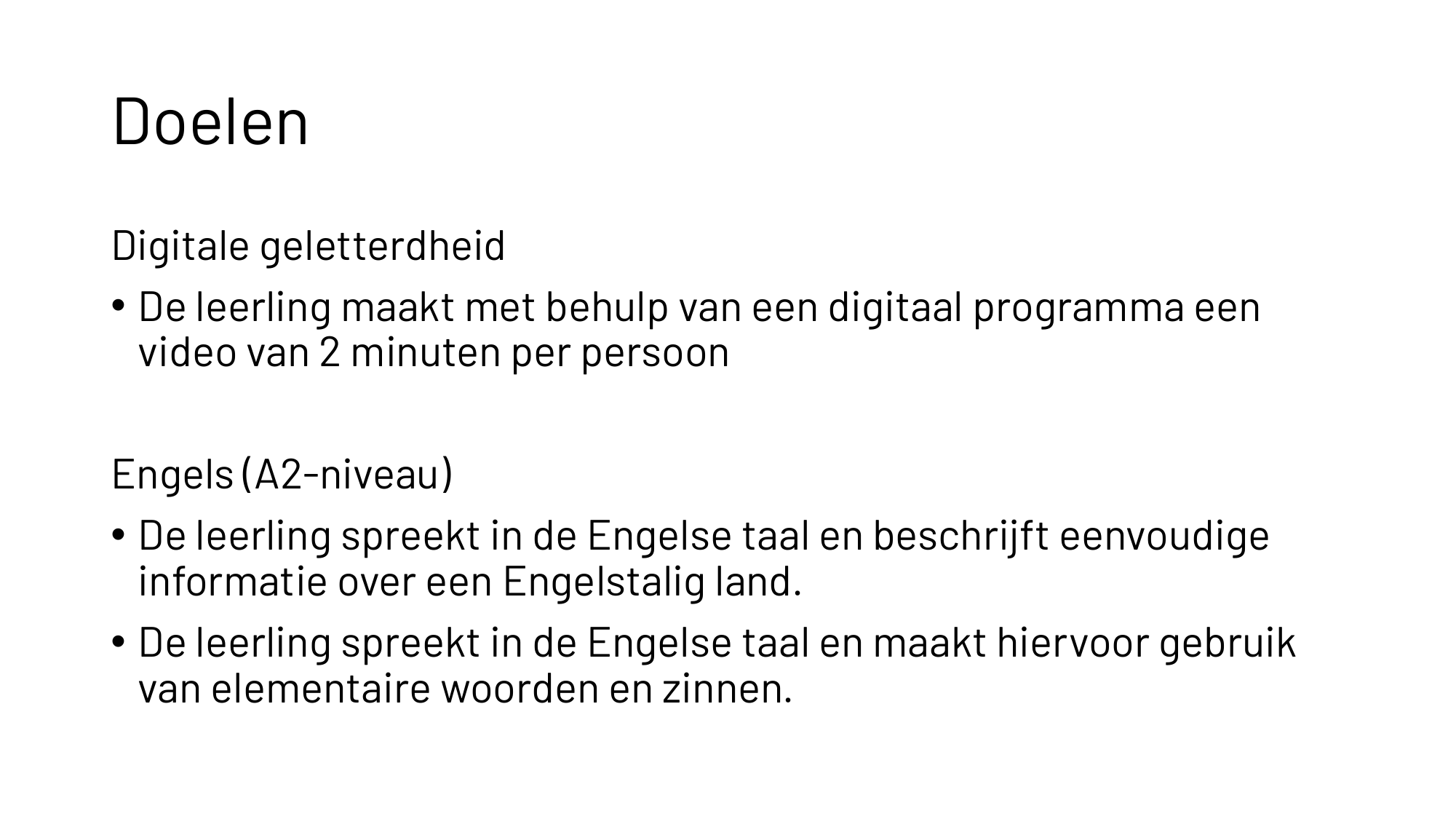

# Doelen
Digitale geletterdheid
De leerling maakt met behulp van een digitaal programma een video van 2 minuten per persoon

Engels (A2-niveau)
De leerling spreekt in de Engelse taal en beschrijft eenvoudige informatie over een Engelstalig land.
De leerling spreekt in de Engelse taal en maakt hiervoor gebruik van elementaire woorden en zinnen.